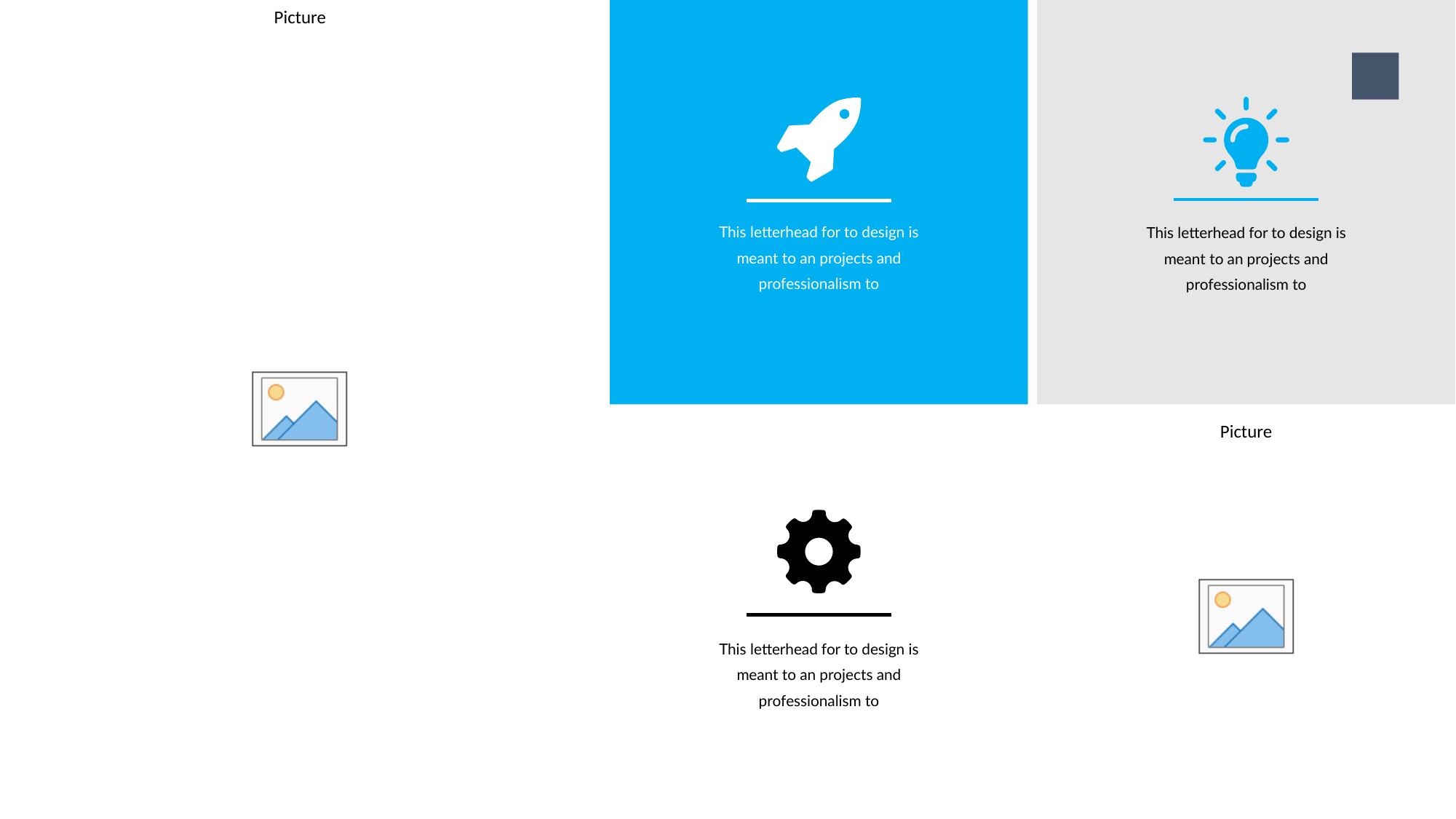

5

This letterhead for to design is meant to an projects and professionalism to

This letterhead for to design is meant to an projects and professionalism to

This letterhead for to design is meant to an projects and professionalism to